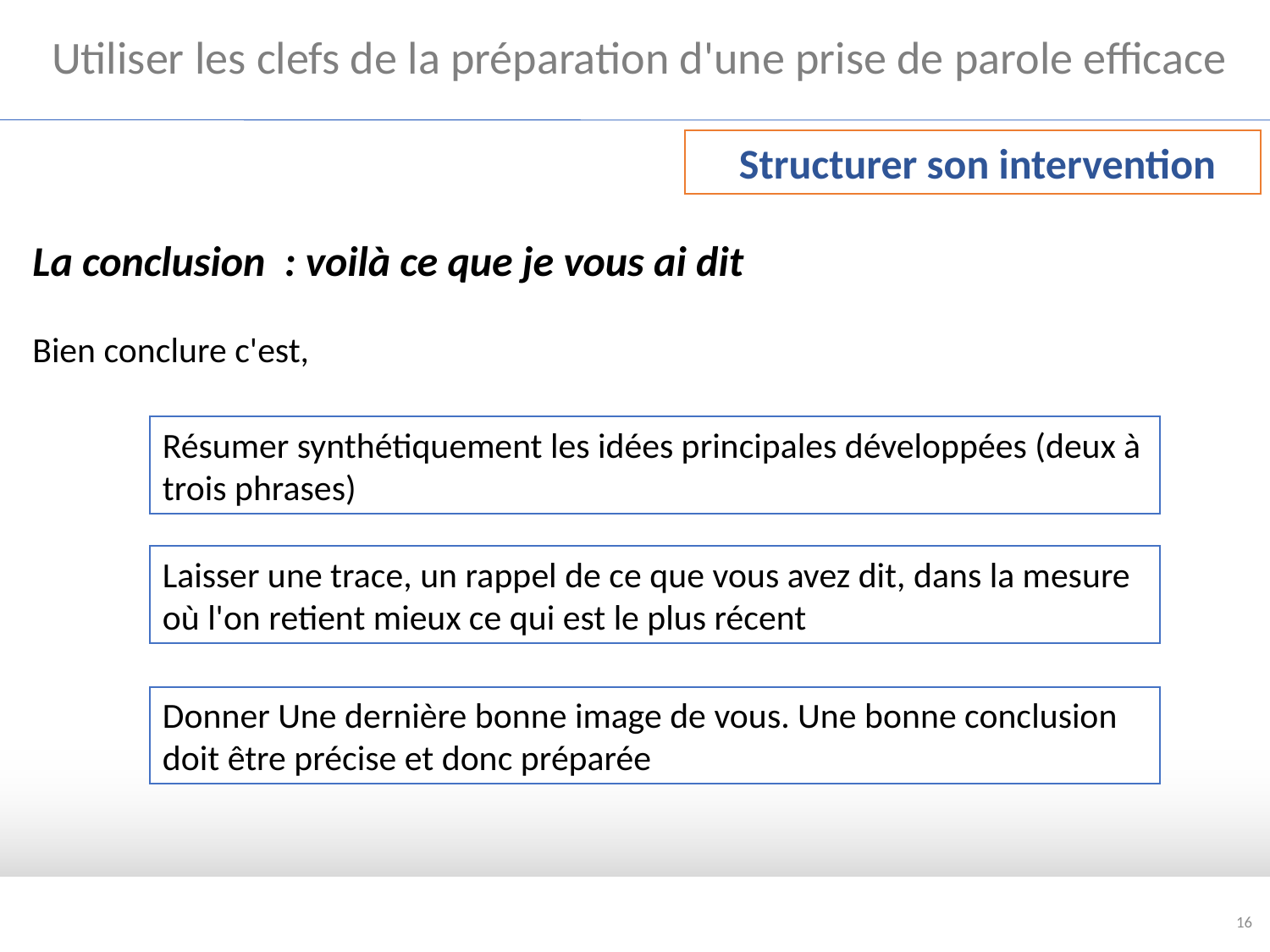

Utiliser les clefs de la préparation d'une prise de parole efficace
 Structurer son intervention
La conclusion  : voilà ce que je vous ai dit

Bien conclure c'est,
Résumer synthétiquement les idées principales développées (deux à trois phrases)

Laisser une trace, un rappel de ce que vous avez dit, dans la mesure où l'on retient mieux ce qui est le plus récent
Donner Une dernière bonne image de vous. Une bonne conclusion doit être précise et donc préparée
16